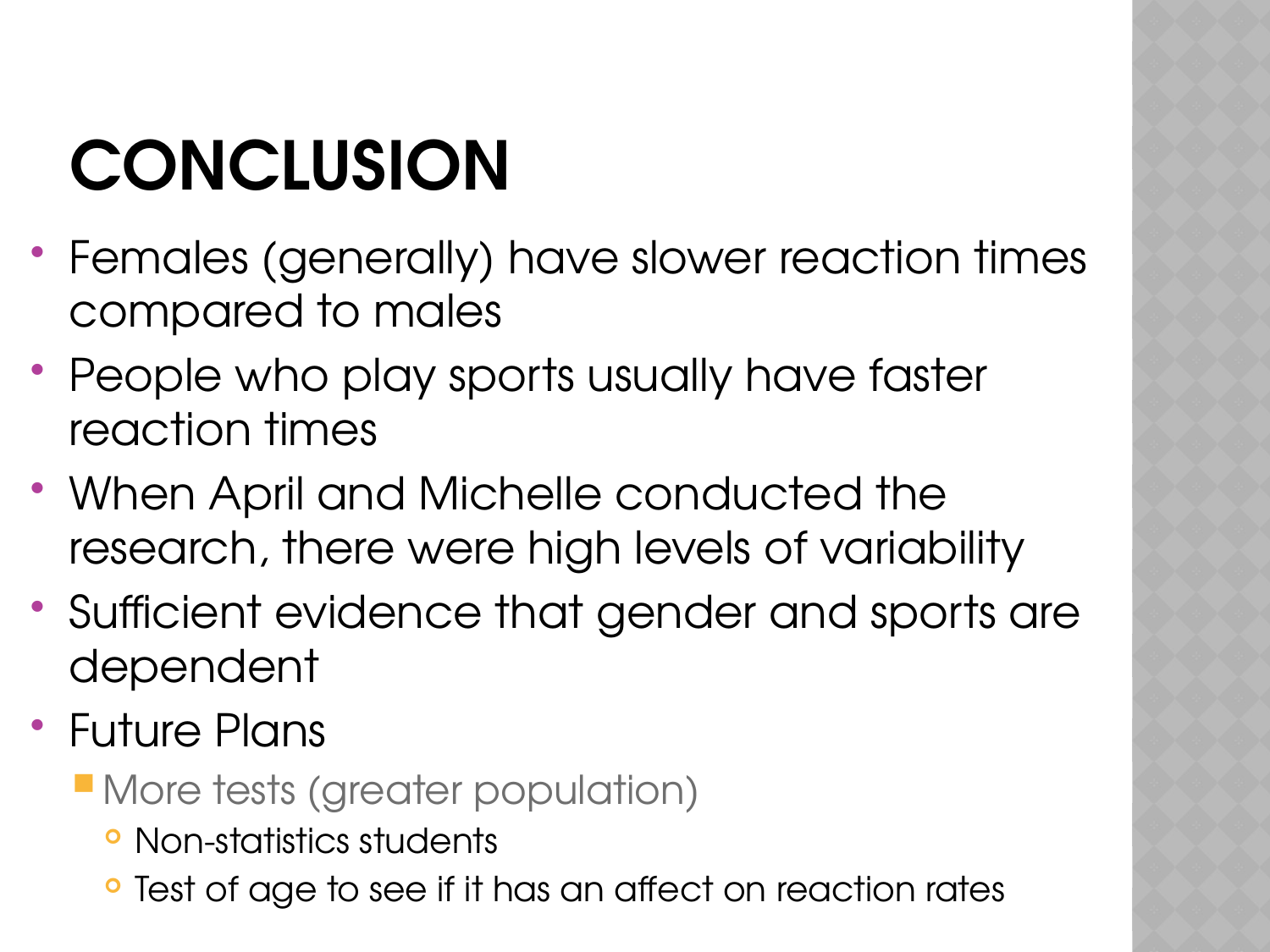

# Conclusion
Females (generally) have slower reaction times compared to males
People who play sports usually have faster reaction times
When April and Michelle conducted the research, there were high levels of variability
Sufficient evidence that gender and sports are dependent
Future Plans
More tests (greater population)
Non-statistics students
Test of age to see if it has an affect on reaction rates